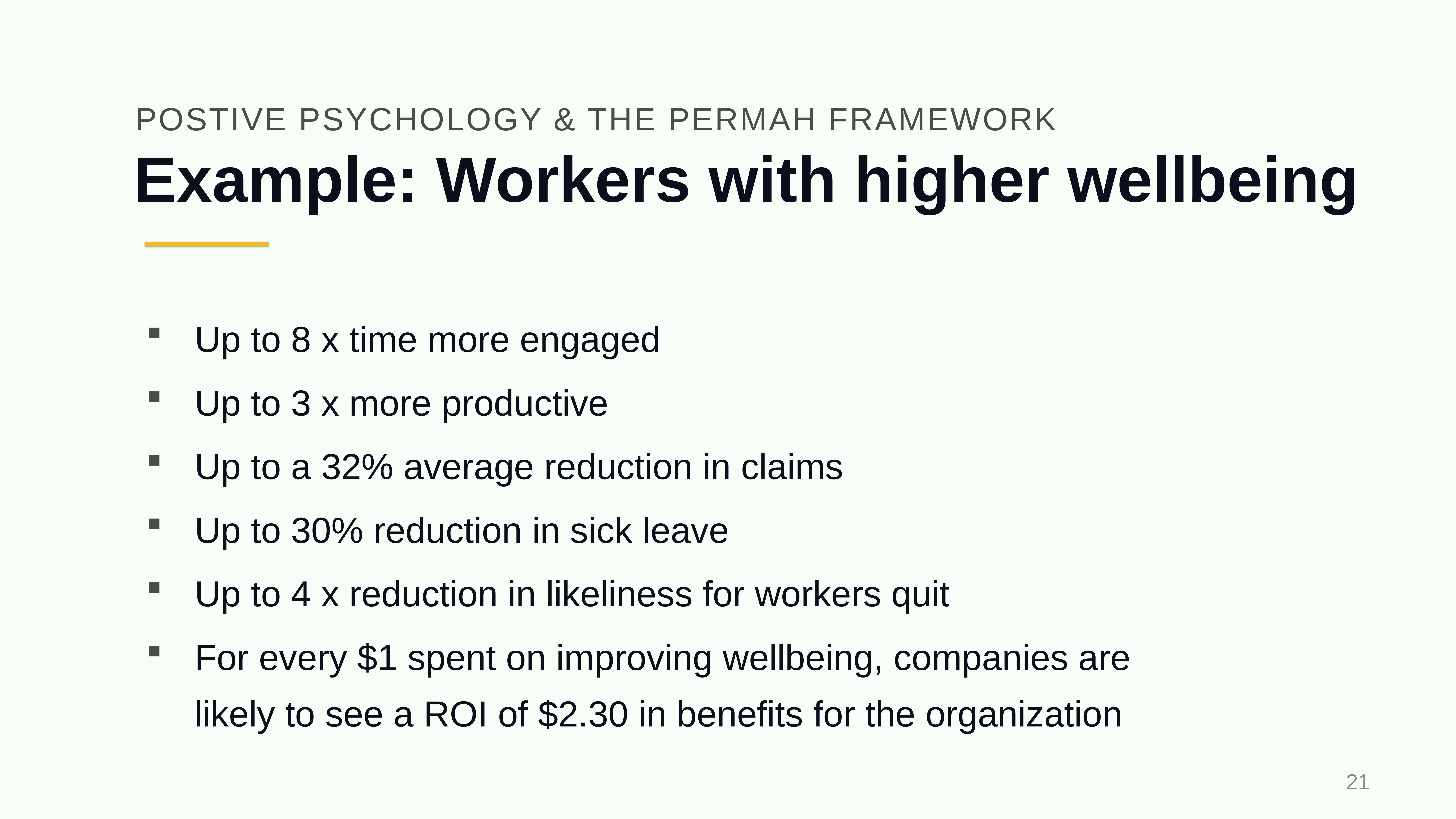

POSTIVE PSYCHOLOGY & THE PERMAH FRAMEWORK
# Example: Workers with higher wellbeing

Up to 8 x time more engaged
Up to 3 x more productive
Up to a 32% average reduction in claims
Up to 30% reduction in sick leave
Up to 4 x reduction in likeliness for workers quit
For every $1 spent on improving wellbeing, companies are likely to see a ROI of $2.30 in benefits for the organization
21